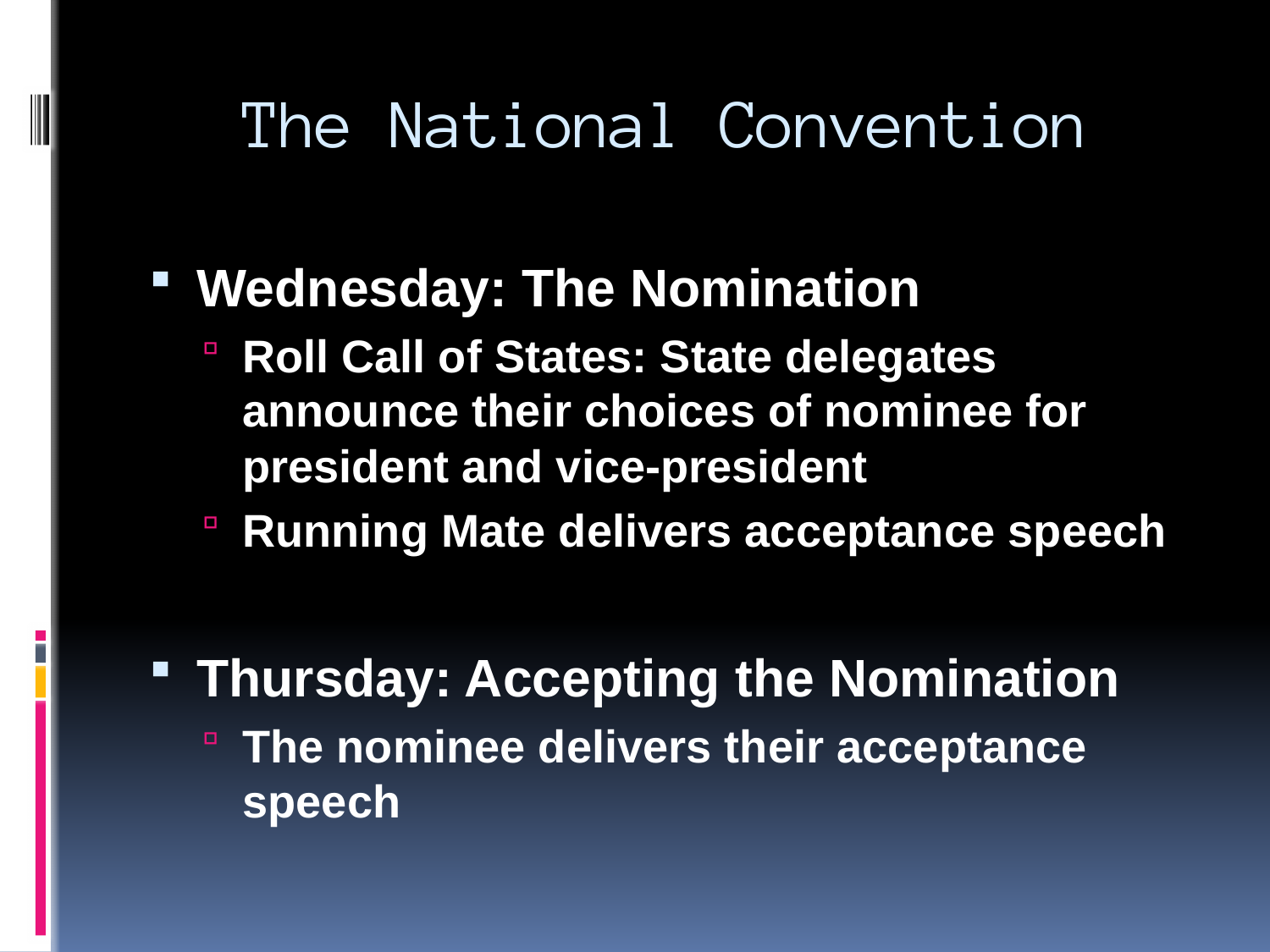

# The National Convention
Wednesday: The Nomination
Roll Call of States: State delegates announce their choices of nominee for president and vice-president
Running Mate delivers acceptance speech

Thursday: Accepting the Nomination
The nominee delivers their acceptance speech